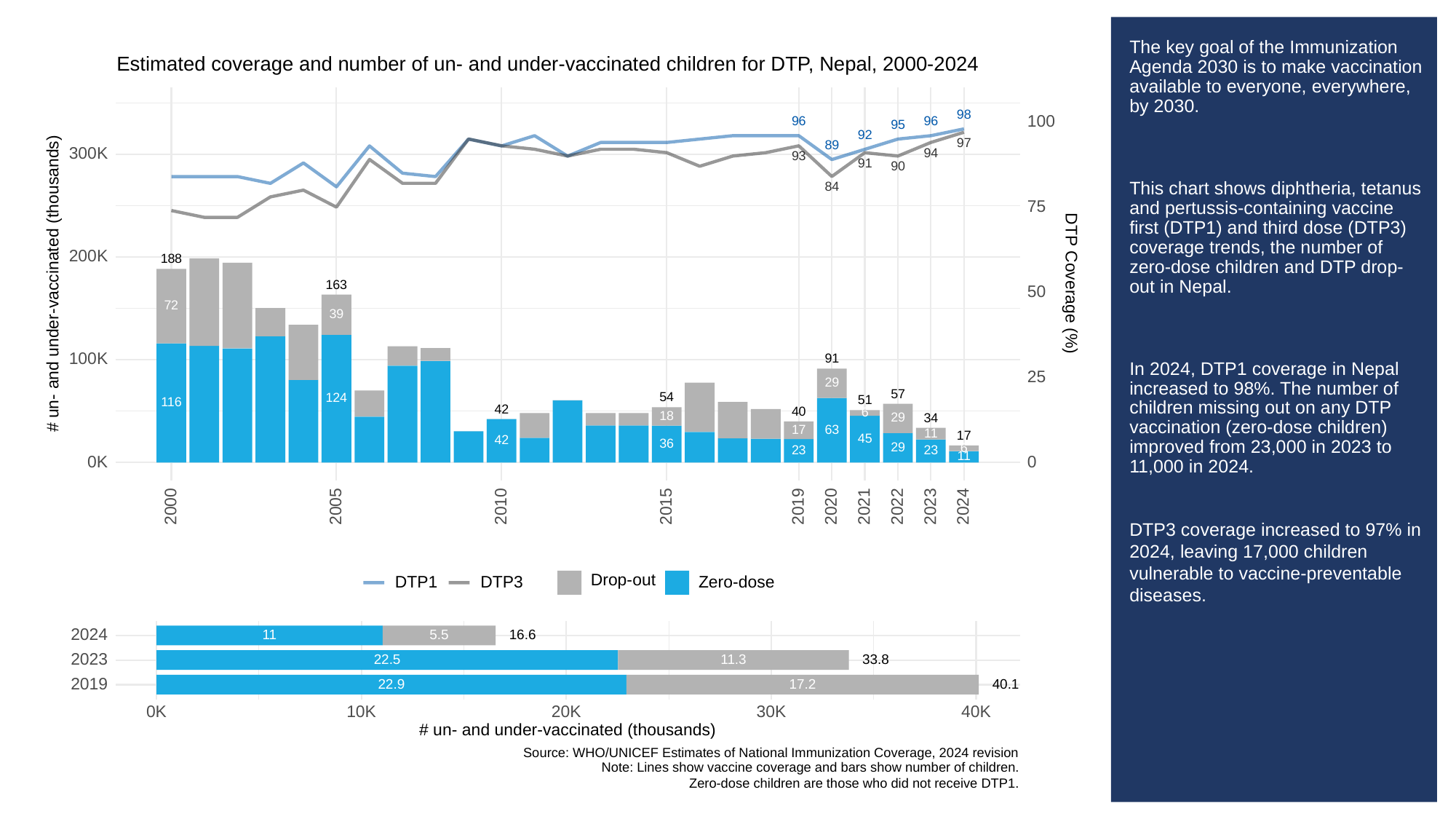

# The key goal of the Immunization Agenda 2030 is to make vaccination available to everyone, everywhere, by 2030.

This chart shows diphtheria, tetanus and pertussis-containing vaccine first (DTP1) and third dose (DTP3) coverage trends, the number of zero-dose children and DTP drop-out in Nepal.

In 2024, DTP1 coverage in Nepal increased to 98%. The number of children missing out on any DTP vaccination (zero-dose children) improved from 23,000 in 2023 to 11,000 in 2024.

DTP3 coverage increased to 97% in 2024, leaving 17,000 children vulnerable to vaccine-preventable diseases.

Estimated coverage and number of un- and under-vaccinated children for DTP, Nepal, 2000-2024

98
100
96
96
95

92

97
89
300K
94
93

91
90
84
75

200K
188

# un- and under-vaccinated (thousands)
DTP Coverage (%)
163
50

72

39

100K
91

25
29

57

54
124
51

116

42

40
6

18

29
34

63

17

11

17

45
42

36

29
6

23
23

11
0K
0

2023
2000
2005
2010
2015
2019
2020
2021
2022
2024

Drop-out
DTP3
Zero-dose
DTP1

2024
16.6
11
5.5

2023
11.3
33.8
22.5

2019
22.9
40.1
17.2

30K
0K
10K
20K
40K
# un- and under-vaccinated (thousands)
Source: WHO/UNICEF Estimates of National Immunization Coverage, 2024 revision
Note: Lines show vaccine coverage and bars show number of children.
Zero-dose children are those who did not receive DTP1.